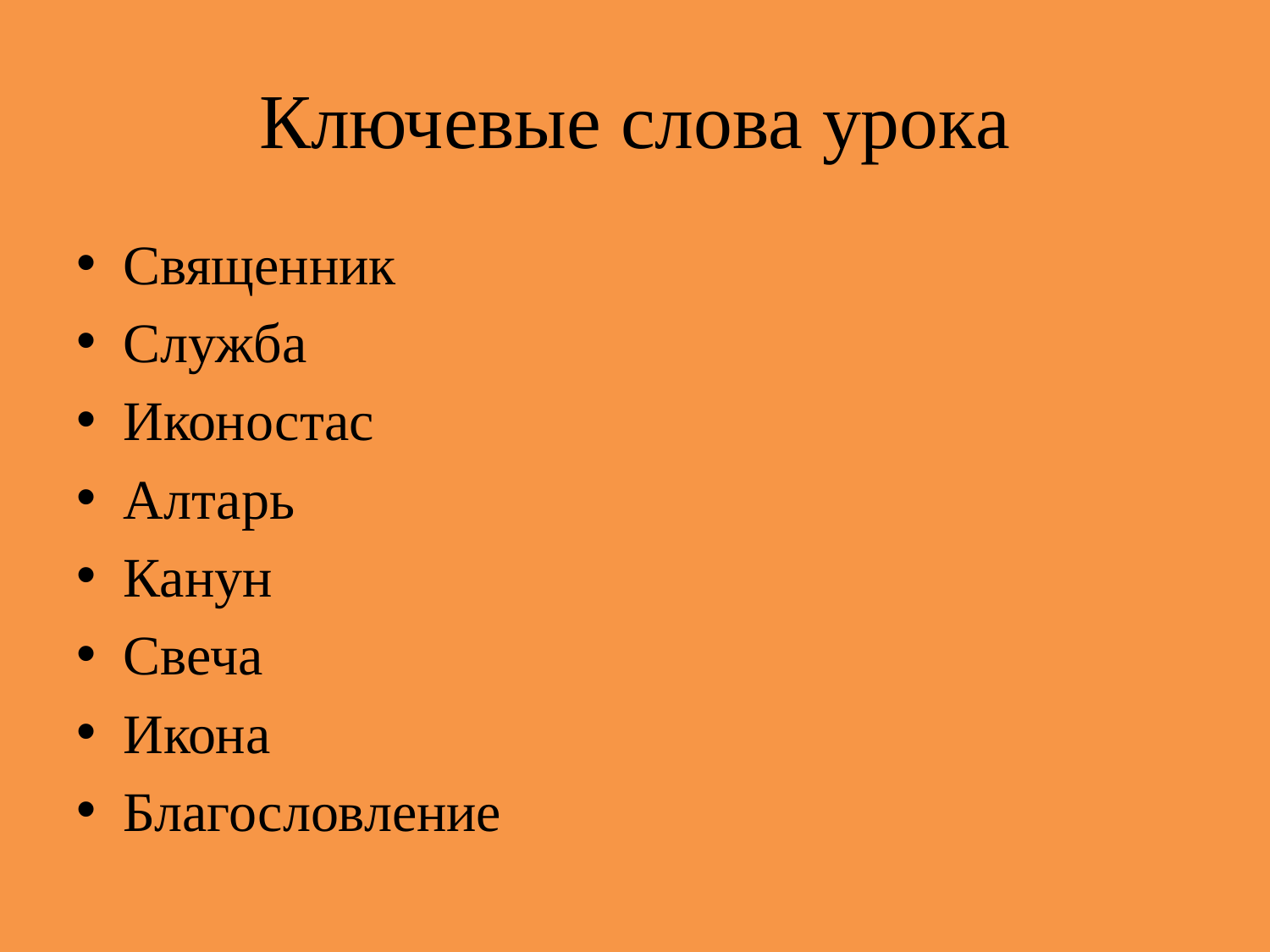

# Ключевые слова урока
Священник
Служба
Иконостас
Алтарь
Канун
Свеча
Икона
Благословление